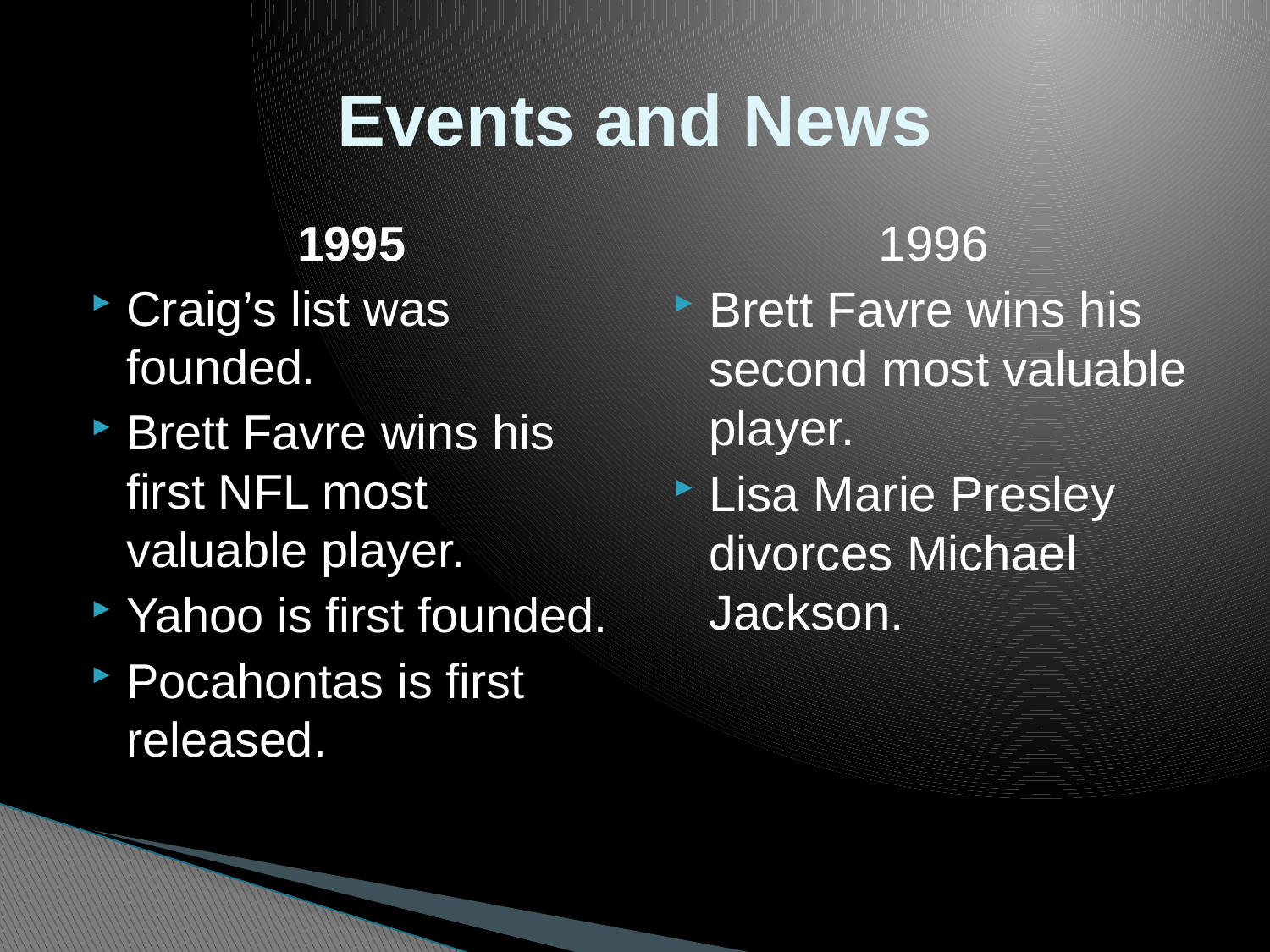

# Events and News
1995
Craig’s list was founded.
Brett Favre wins his first NFL most valuable player.
Yahoo is first founded.
Pocahontas is first released.
1996
Brett Favre wins his second most valuable player.
Lisa Marie Presley divorces Michael Jackson.